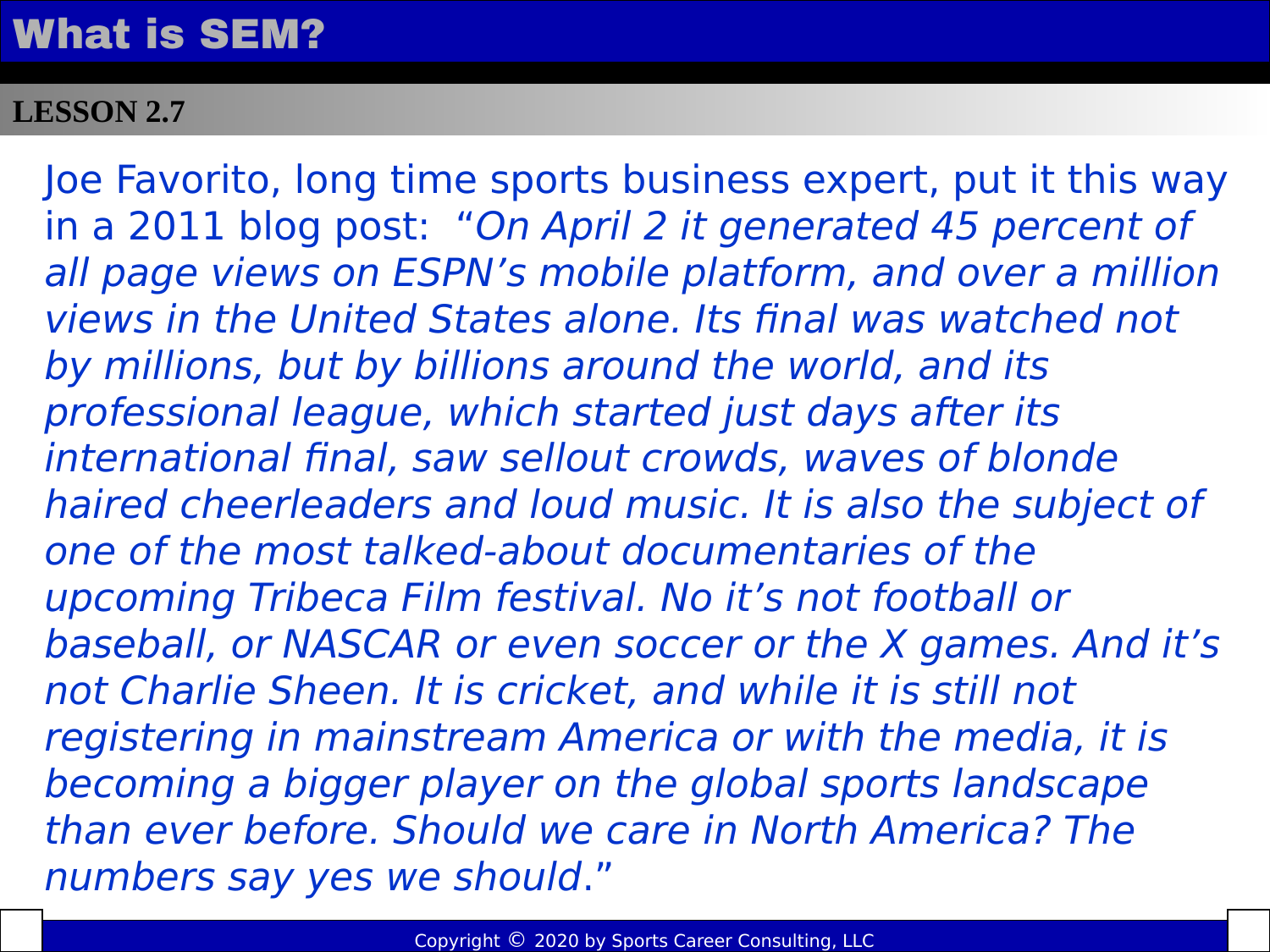

What is SEM?
LESSON 2.7
Joe Favorito, long time sports business expert, put it this way in a 2011 blog post:  “On April 2 it generated 45 percent of all page views on ESPN’s mobile platform, and over a million views in the United States alone. Its final was watched not by millions, but by billions around the world, and its professional league, which started just days after its international final, saw sellout crowds, waves of blonde haired cheerleaders and loud music. It is also the subject of one of the most talked-about documentaries of the upcoming Tribeca Film festival. No it’s not football or baseball, or NASCAR or even soccer or the X games. And it’s not Charlie Sheen. It is cricket, and while it is still not registering in mainstream America or with the media, it is becoming a bigger player on the global sports landscape than ever before. Should we care in North America? The numbers say yes we should.”
Copyright © 2020 by Sports Career Consulting, LLC